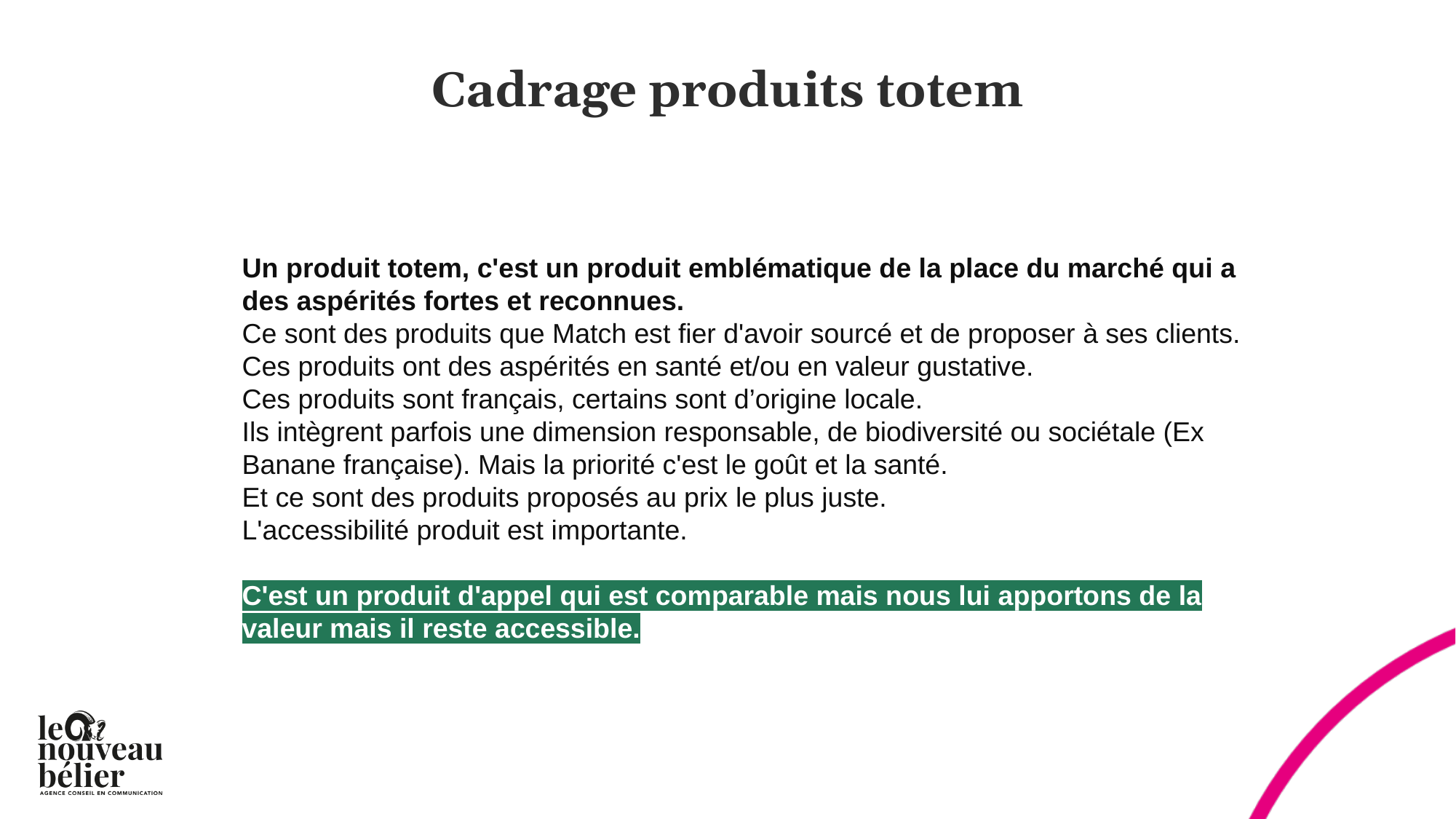

# Cadrage produits totem
Un produit totem, c'est un produit emblématique de la place du marché qui a des aspérités fortes et reconnues.
Ce sont des produits que Match est fier d'avoir sourcé et de proposer à ses clients. Ces produits ont des aspérités en santé et/ou en valeur gustative.
Ces produits sont français, certains sont d’origine locale.
Ils intègrent parfois une dimension responsable, de biodiversité ou sociétale (Ex Banane française). Mais la priorité c'est le goût et la santé.
Et ce sont des produits proposés au prix le plus juste.
L'accessibilité produit est importante.
C'est un produit d'appel qui est comparable mais nous lui apportons de la valeur mais il reste accessible.